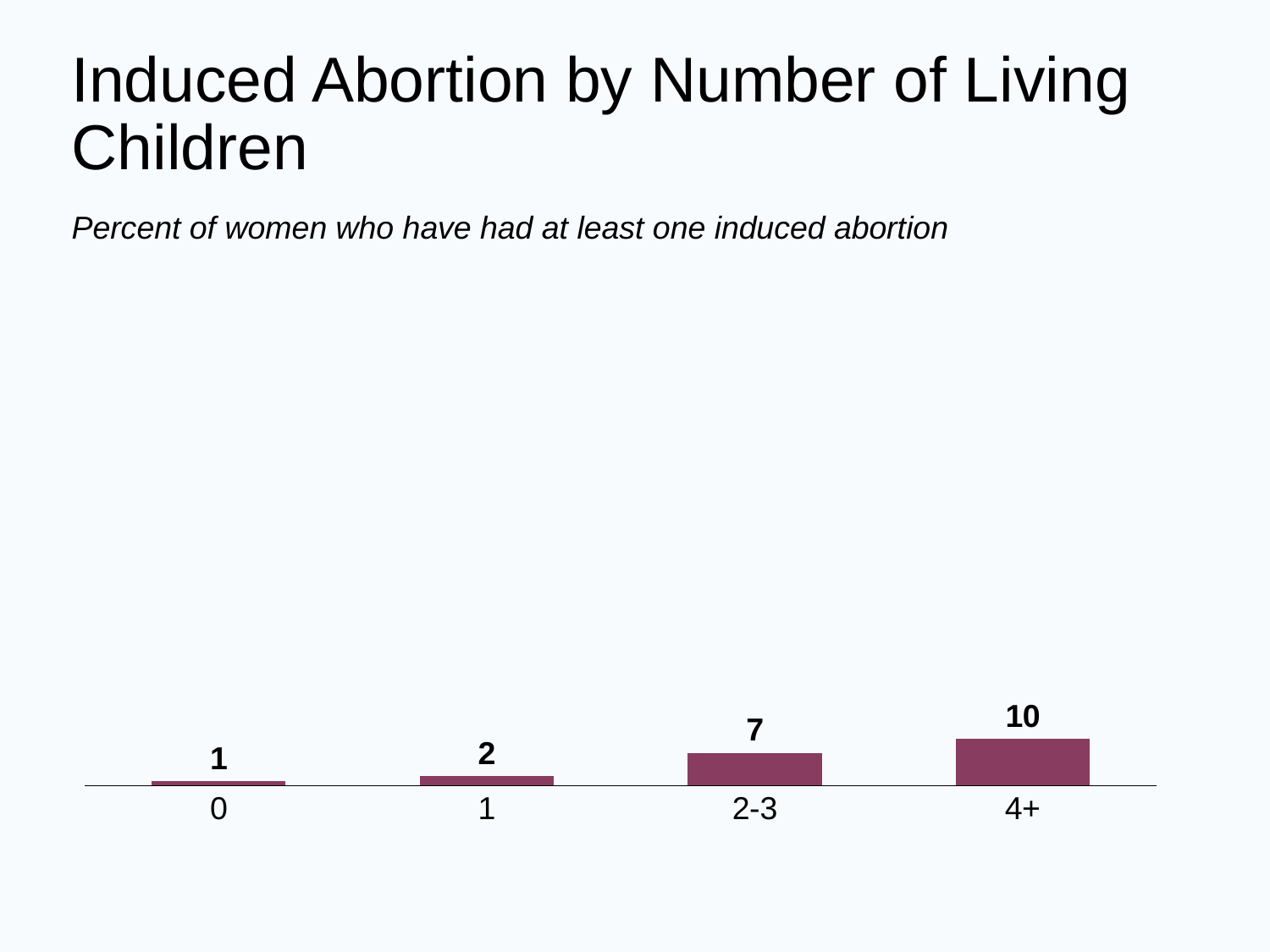

# Induced Abortion by Number of Living Children
Percent of women who have had at least one induced abortion

### Chart

| Category | 0 |
|---|---|
| 0 | 1.0 |
| 1 | 2.0 |
| 2-3 | 7.0 |
| 4+ | 10.0 |